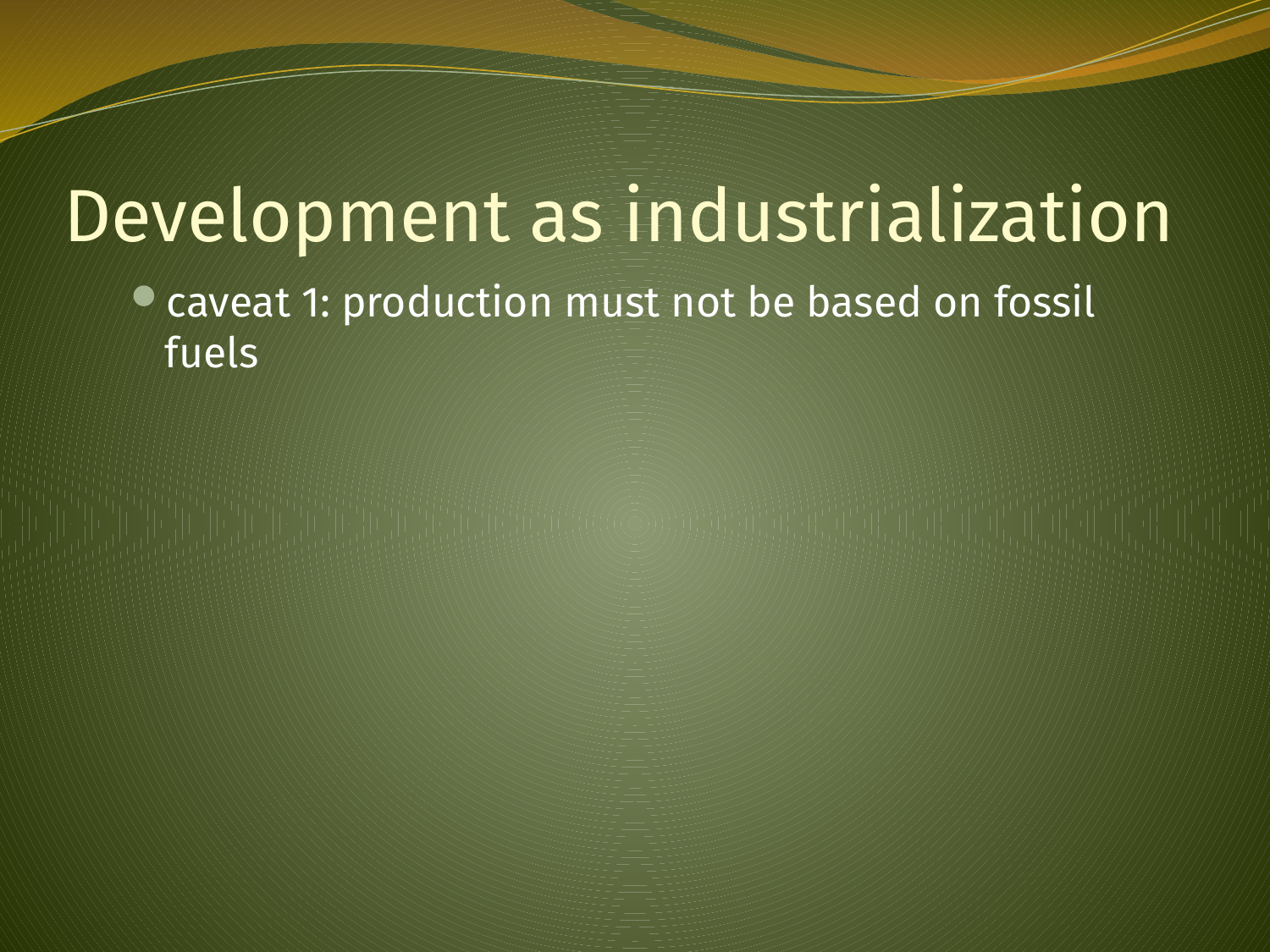

# Development as industrialization
caveat 1: production must not be based on fossil fuels